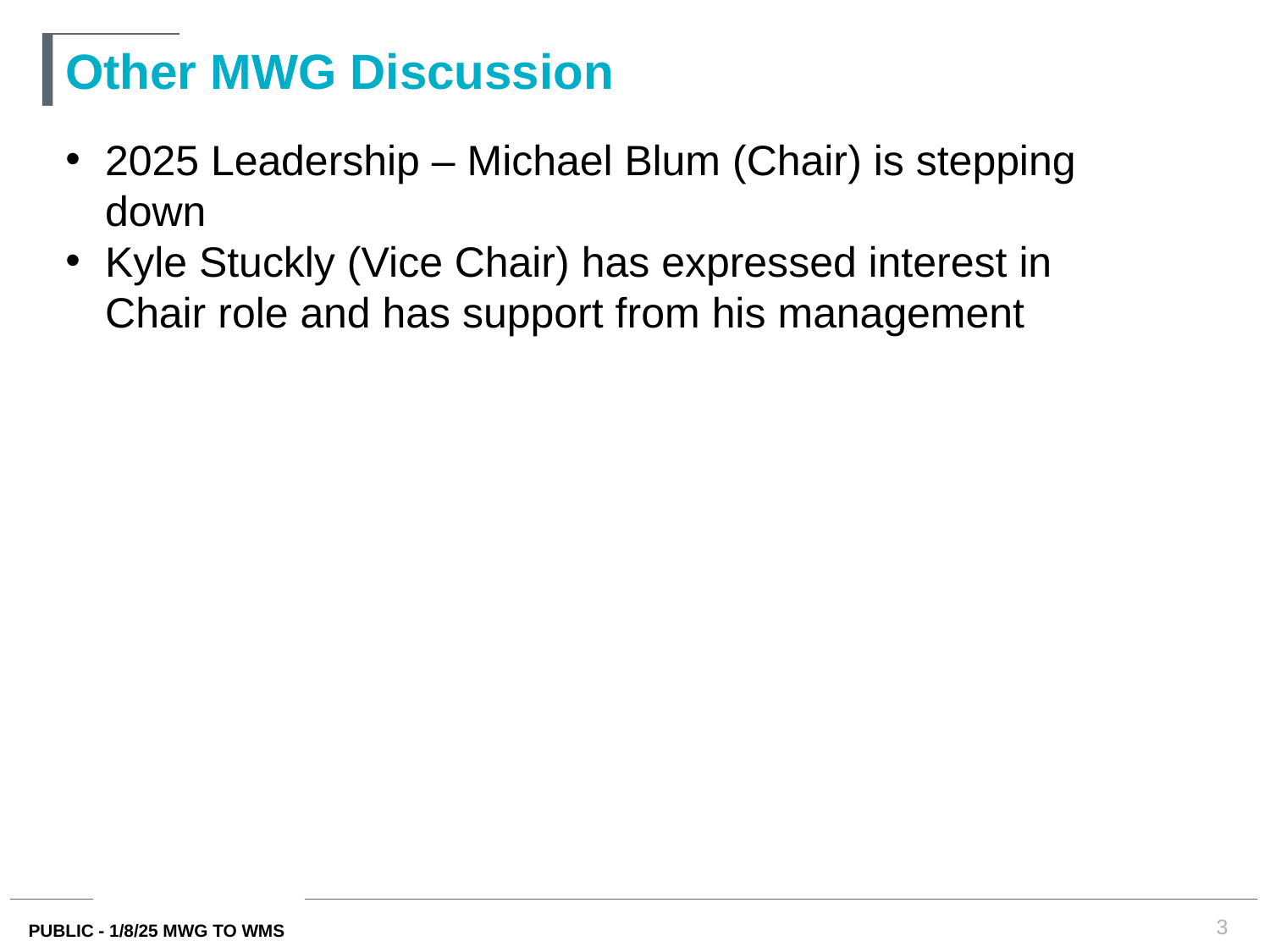

# Other MWG Discussion
2025 Leadership – Michael Blum (Chair) is stepping down
Kyle Stuckly (Vice Chair) has expressed interest in Chair role and has support from his management
3
PUBLIC - 1/10/24 MWG TO WMS
PUBLIC - 1/8/25 MWG TO WMS